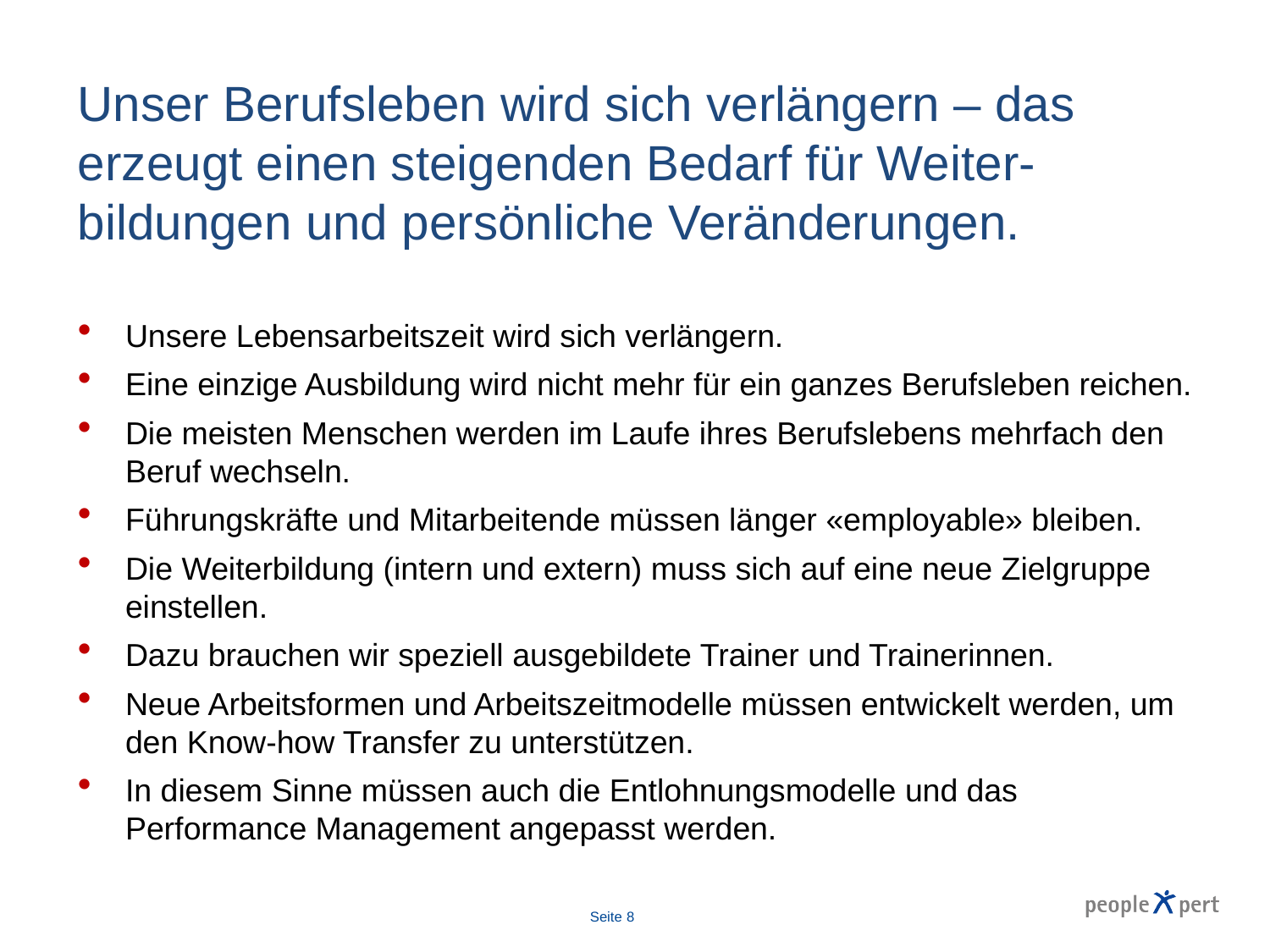

# Unser Berufsleben wird sich verlängern – das erzeugt einen steigenden Bedarf für Weiter-bildungen und persönliche Veränderungen.
Unsere Lebensarbeitszeit wird sich verlängern.
Eine einzige Ausbildung wird nicht mehr für ein ganzes Berufsleben reichen.
Die meisten Menschen werden im Laufe ihres Berufslebens mehrfach den Beruf wechseln.
Führungskräfte und Mitarbeitende müssen länger «employable» bleiben.
Die Weiterbildung (intern und extern) muss sich auf eine neue Zielgruppe einstellen.
Dazu brauchen wir speziell ausgebildete Trainer und Trainerinnen.
Neue Arbeitsformen und Arbeitszeitmodelle müssen entwickelt werden, um den Know-how Transfer zu unterstützen.
In diesem Sinne müssen auch die Entlohnungsmodelle und das Performance Management angepasst werden.